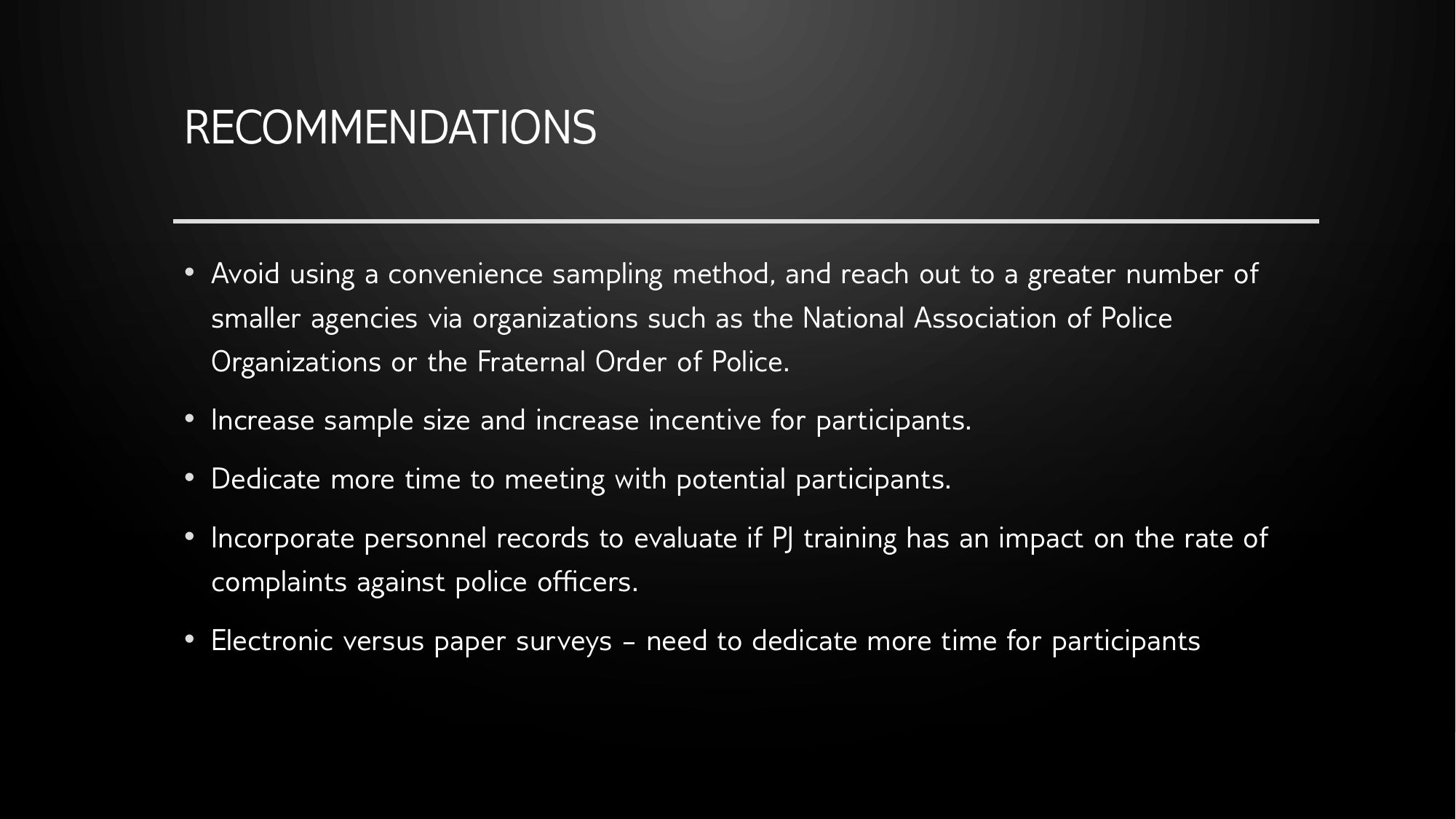

# RecommendationS
Avoid using a convenience sampling method, and reach out to a greater number of smaller agencies via organizations such as the National Association of Police Organizations or the Fraternal Order of Police.
Increase sample size and increase incentive for participants.
Dedicate more time to meeting with potential participants.
Incorporate personnel records to evaluate if PJ training has an impact on the rate of complaints against police officers.
Electronic versus paper surveys – need to dedicate more time for participants